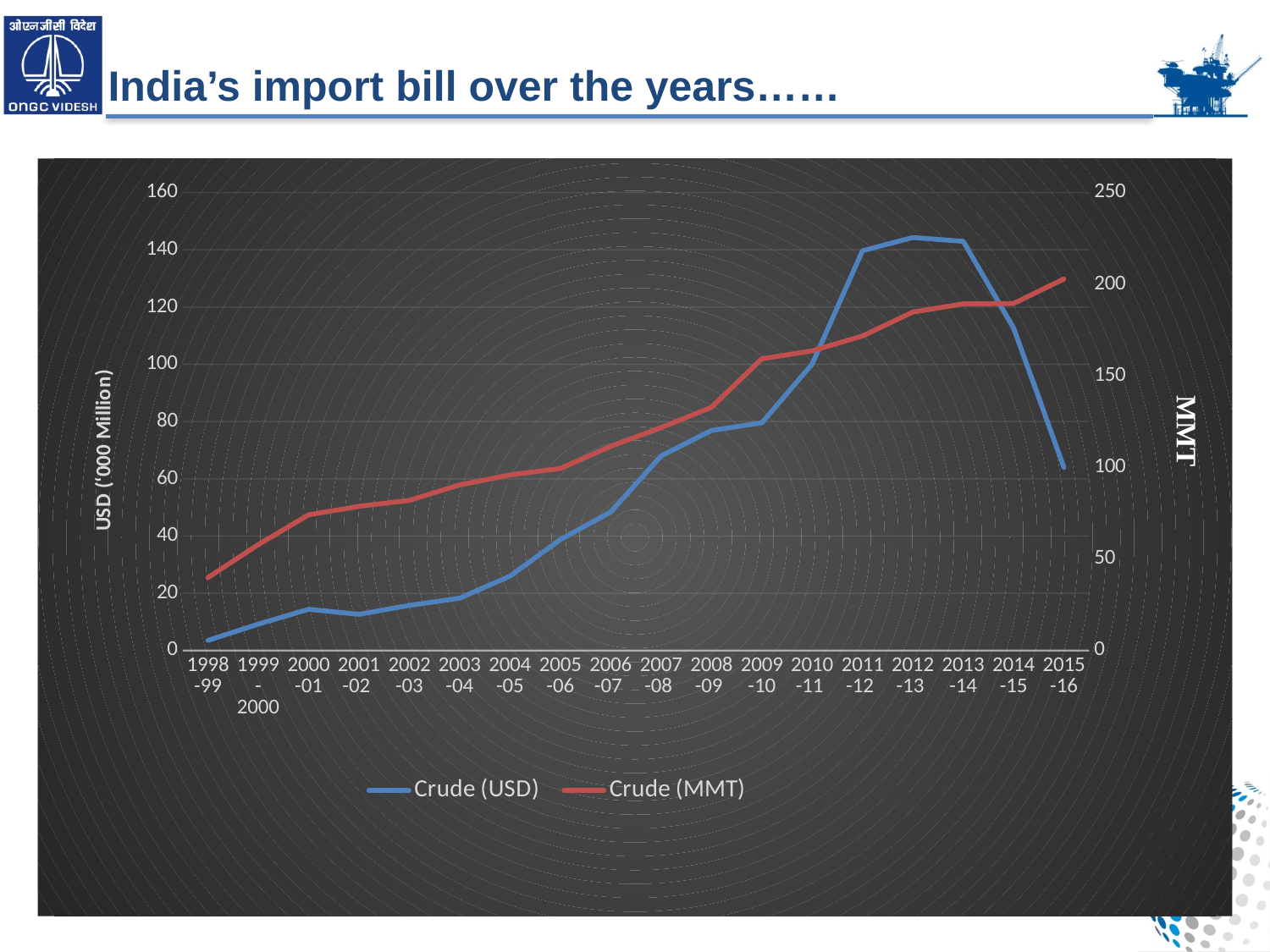

# India’s import bill over the years……

### Chart

| Category | Crude (USD) | Crude (MMT) |
|---|---|---|
| 1998-99 | 3.518 | 39.808 |
| 1999-2000 | 9.21 | 57.805 |
| 2000-01 | 14.403 | 74.097 |
| 2001-02  | 12.635 | 78.706 |
| 2002-03 | 15.759 | 81.989 |
| 2003-04 | 18.268 | 90.434 |
| 2004-05 | 25.99 | 95.861 |
| 2005-06 | 38.776 | 99.409 |
| 2006-07  | 48.389 | 111.502 |
| 2007-08  | 67.988 | 121.672 |
| 2008-09  | 76.876 | 132.775 |
| 2009-10 | 79.553 | 159.259 |
| 2010-11  | 100.08 | 163.595 |
| 2011-12  | 139.69 | 171.729 |
| 2012-13  | 144.29311621430776 | 184.79524788938 |
| 2013-14 | 142.96186528411985 | 189.23820178337502 |
| 2014-15 | 112.743579799428 | 189.434856544024 |
| 2015-16 | 63.9723758832354 | 202.850491731363 |